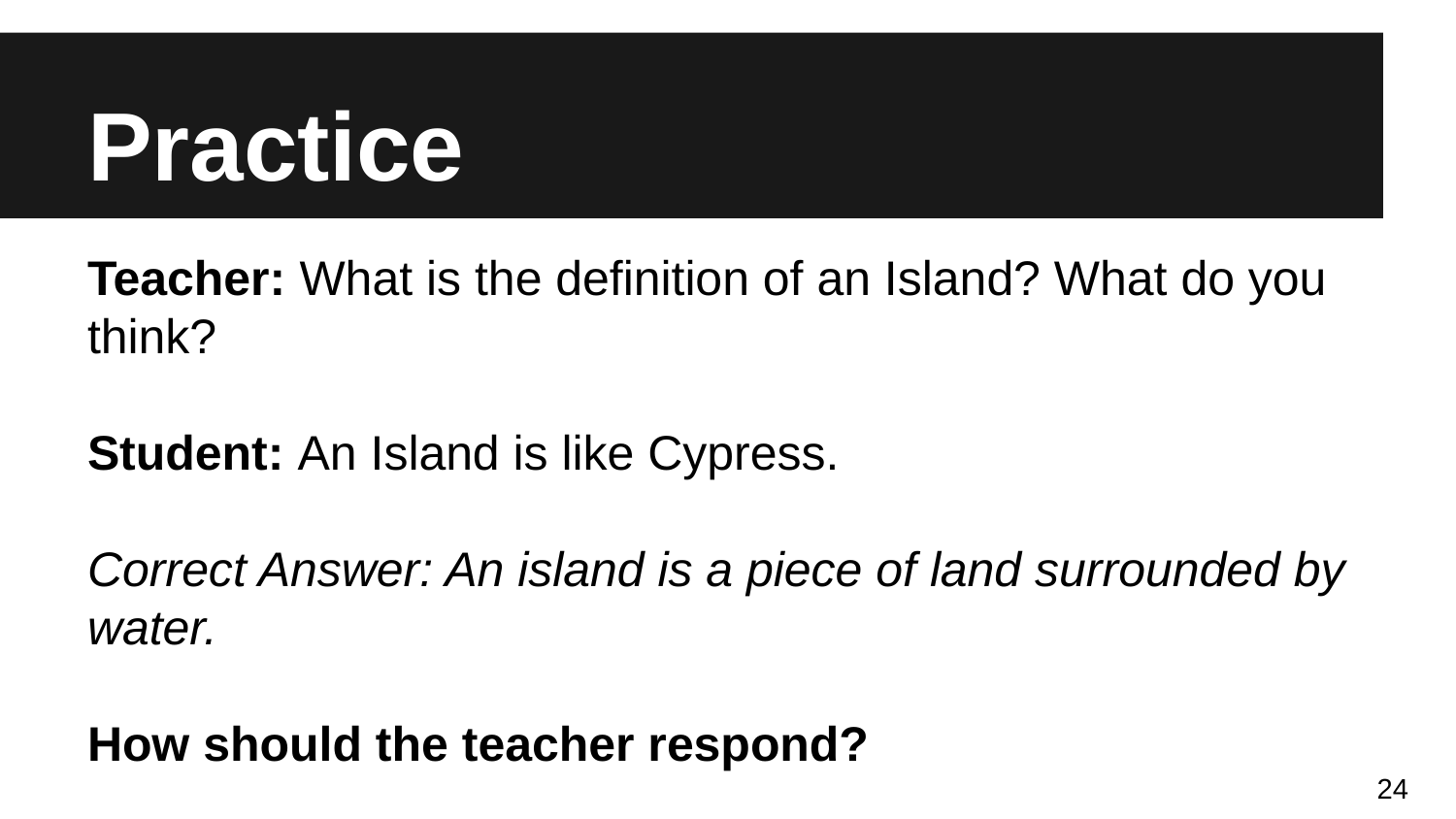

# Practice
Teacher: What is the definition of an Island? What do you think?

Student: An Island is like Cypress.

Correct Answer: An island is a piece of land surrounded by water.

How should the teacher respond?
24